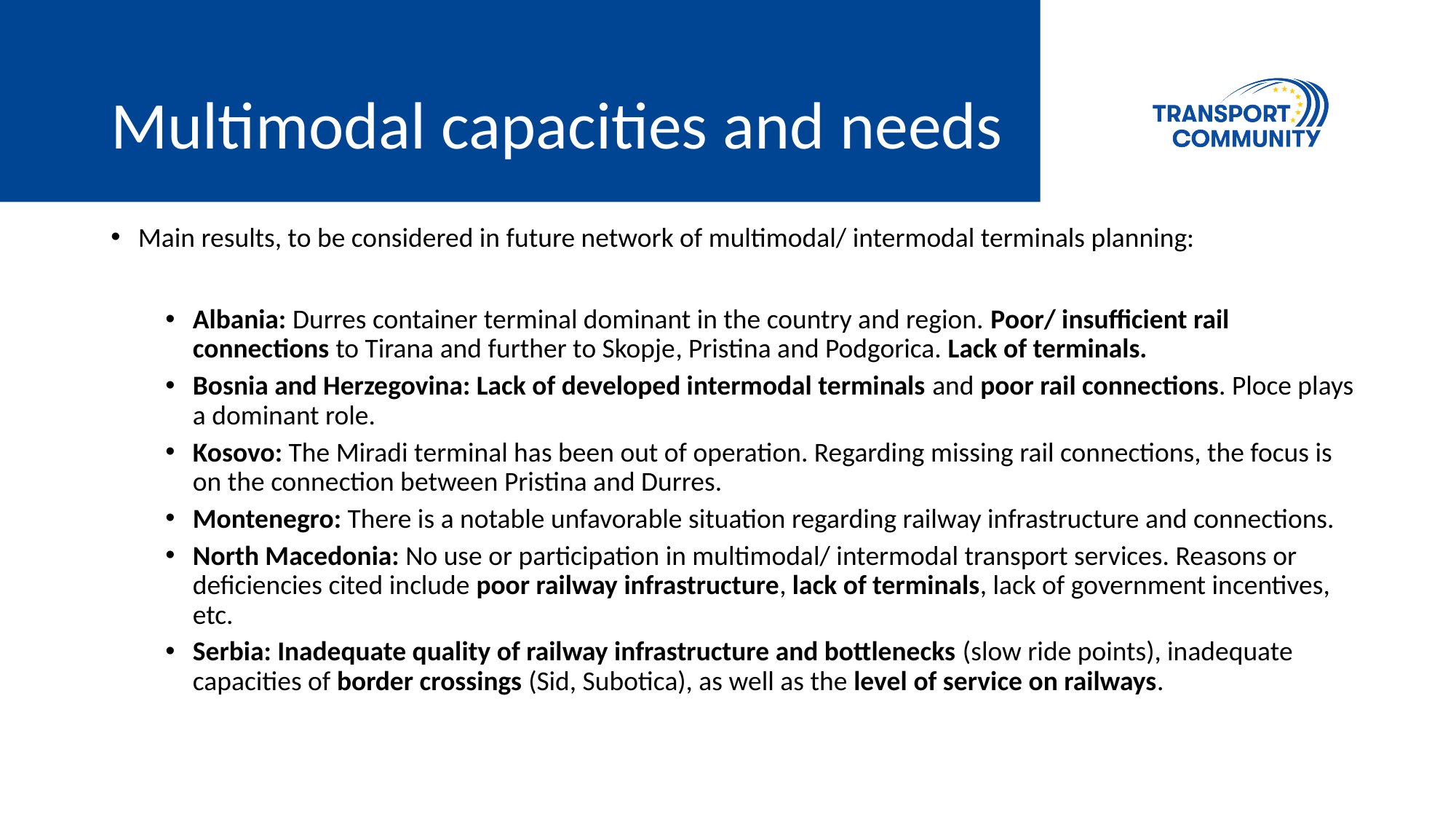

# Multimodal capacities and needs
Main results, to be considered in future network of multimodal/ intermodal terminals planning:

Albania: Durres container terminal dominant in the country and region. Poor/ insufficient rail connections to Tirana and further to Skopje, Pristina and Podgorica. Lack of terminals.
Bosnia and Herzegovina: Lack of developed intermodal terminals and poor rail connections. Ploce plays a dominant role.
Kosovo: The Miradi terminal has been out of operation. Regarding missing rail connections, the focus is on the connection between Pristina and Durres.
Montenegro: There is a notable unfavorable situation regarding railway infrastructure and connections.
North Macedonia: No use or participation in multimodal/ intermodal transport services. Reasons or deficiencies cited include poor railway infrastructure, lack of terminals, lack of government incentives, etc.
Serbia: Inadequate quality of railway infrastructure and bottlenecks (slow ride points), inadequate capacities of border crossings (Sid, Subotica), as well as the level of service on railways.